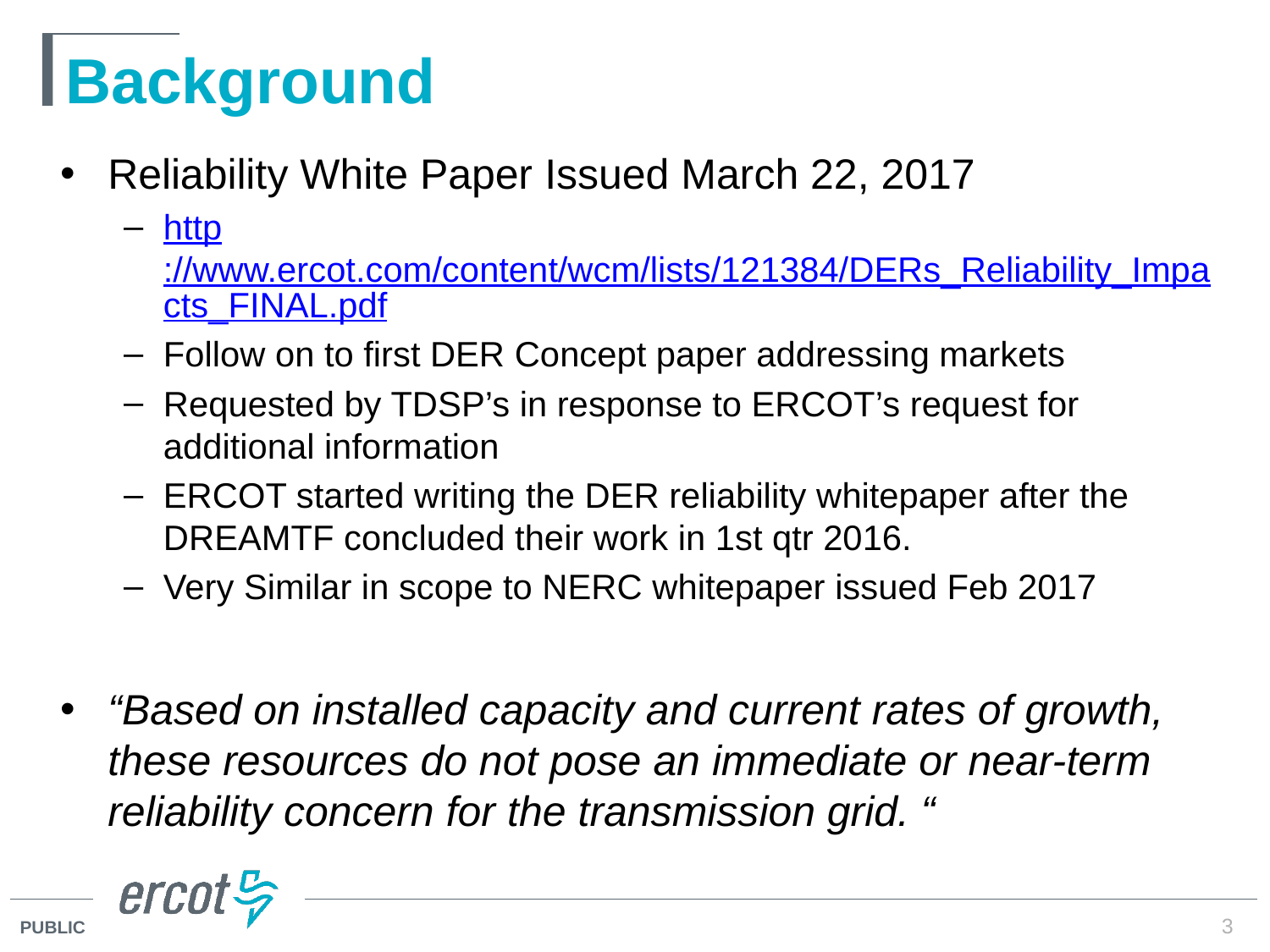

# Background
Reliability White Paper Issued March 22, 2017
http://www.ercot.com/content/wcm/lists/121384/DERs_Reliability_Impacts_FINAL.pdf
Follow on to first DER Concept paper addressing markets
Requested by TDSP’s in response to ERCOT’s request for additional information
ERCOT started writing the DER reliability whitepaper after the DREAMTF concluded their work in 1st qtr 2016.
Very Similar in scope to NERC whitepaper issued Feb 2017

“Based on installed capacity and current rates of growth, these resources do not pose an immediate or near-term reliability concern for the transmission grid. “

3